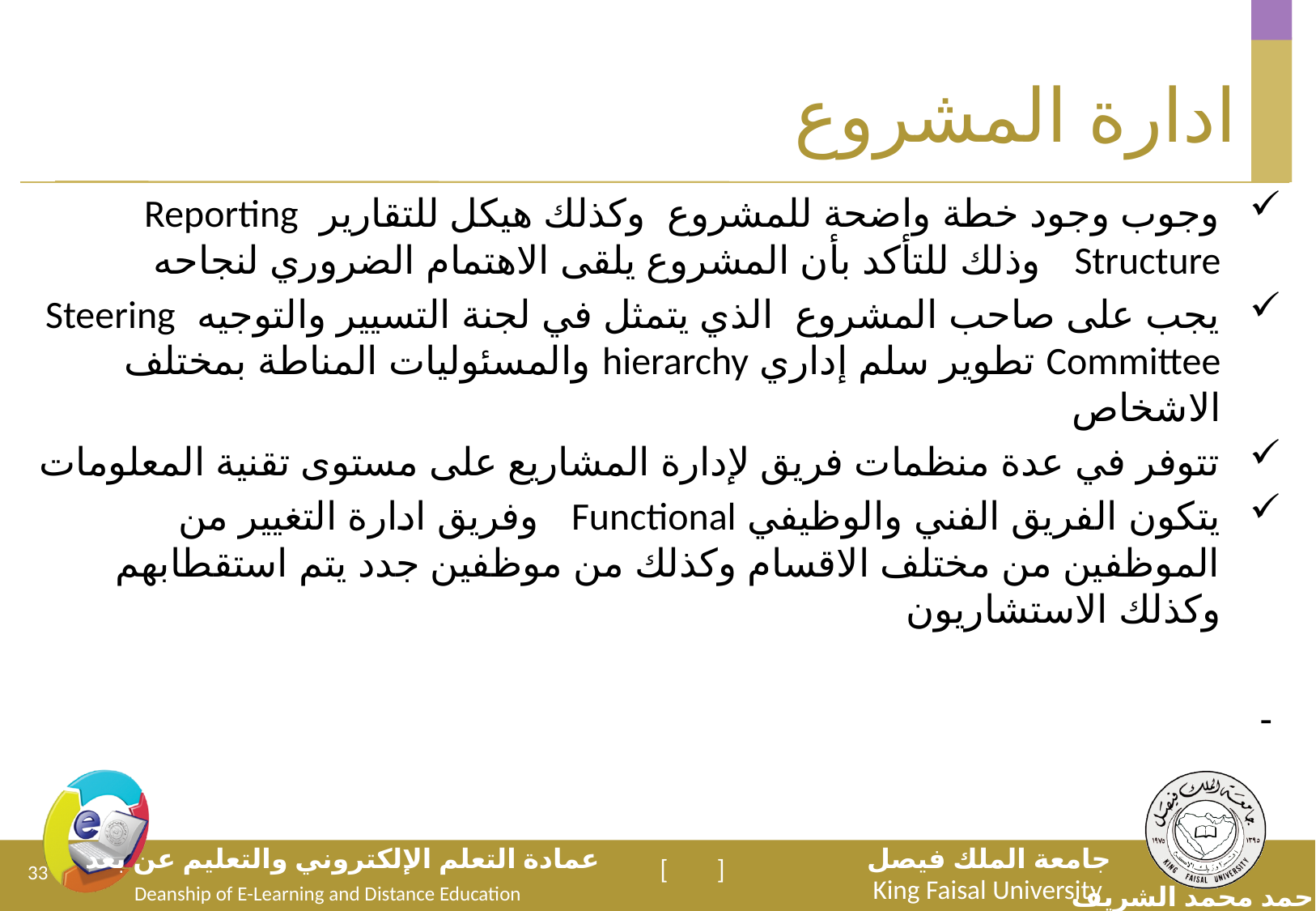

# ادارة المشروع
وجوب وجود خطة واضحة للمشروع  وكذلك هيكل للتقارير  Reporting Structure   وذلك للتأكد بأن المشروع يلقى الاهتمام الضروري لنجاحه
يجب على صاحب المشروع  الذي يتمثل في لجنة التسيير والتوجيه  Steering Committee تطوير سلم إداري hierarchy والمسئوليات المناطة بمختلف الاشخاص
تتوفر في عدة منظمات فريق لإدارة المشاريع على مستوى تقنية المعلومات
يتكون الفريق الفني والوظيفي Functional   وفريق ادارة التغيير من الموظفين من مختلف الاقسام وكذلك من موظفين جدد يتم استقطابهم وكذلك الاستشاريون

-

33